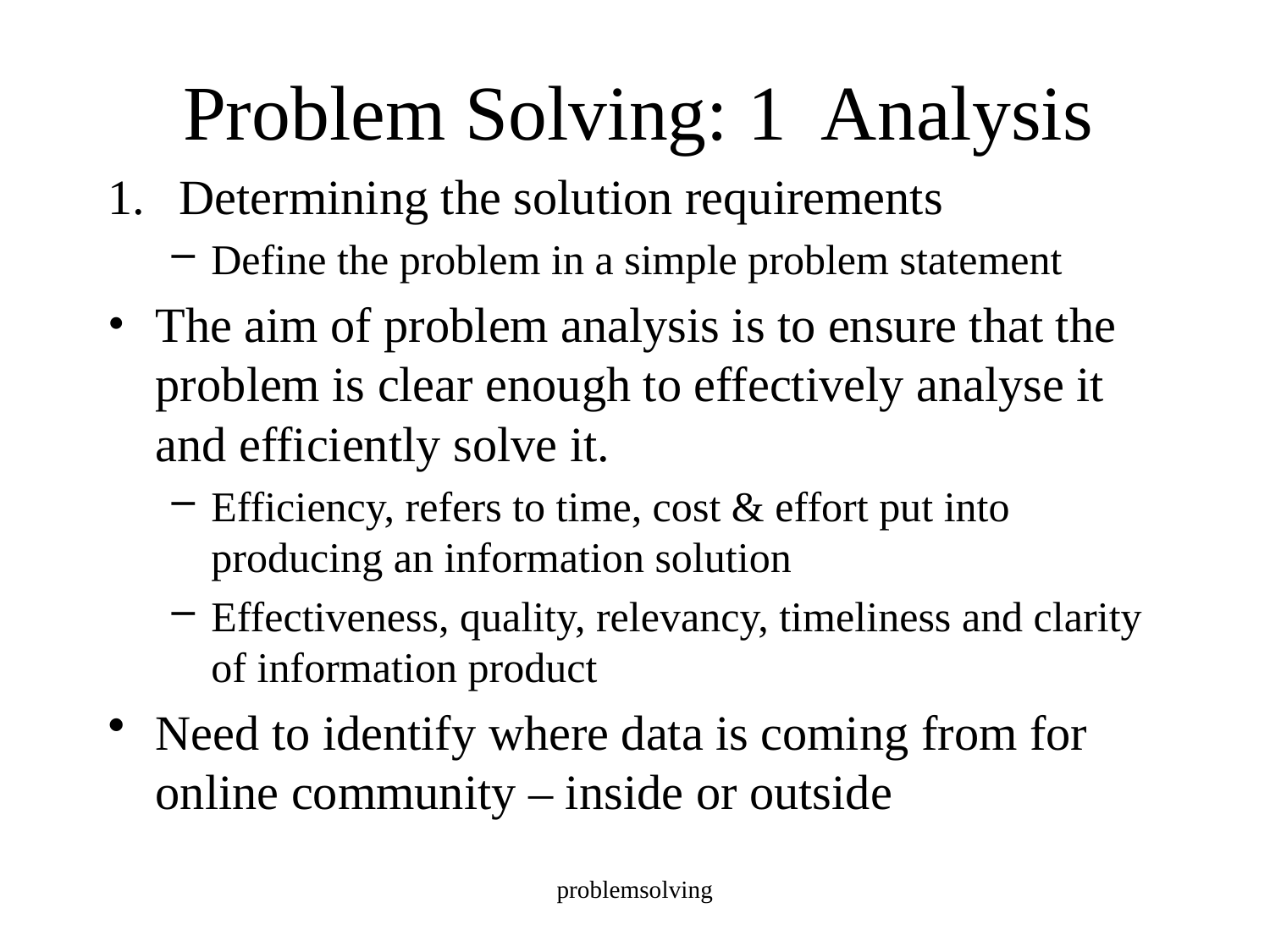

# Problem Solving: 1  Analysis
Determining the solution requirements
Define the problem in a simple problem statement
The aim of problem analysis is to ensure that the problem is clear enough to effectively analyse it and efficiently solve it.
Efficiency, refers to time, cost & effort put into producing an information solution
Effectiveness, quality, relevancy, timeliness and clarity of information product
Need to identify where data is coming from for online community – inside or outside

problemsolving